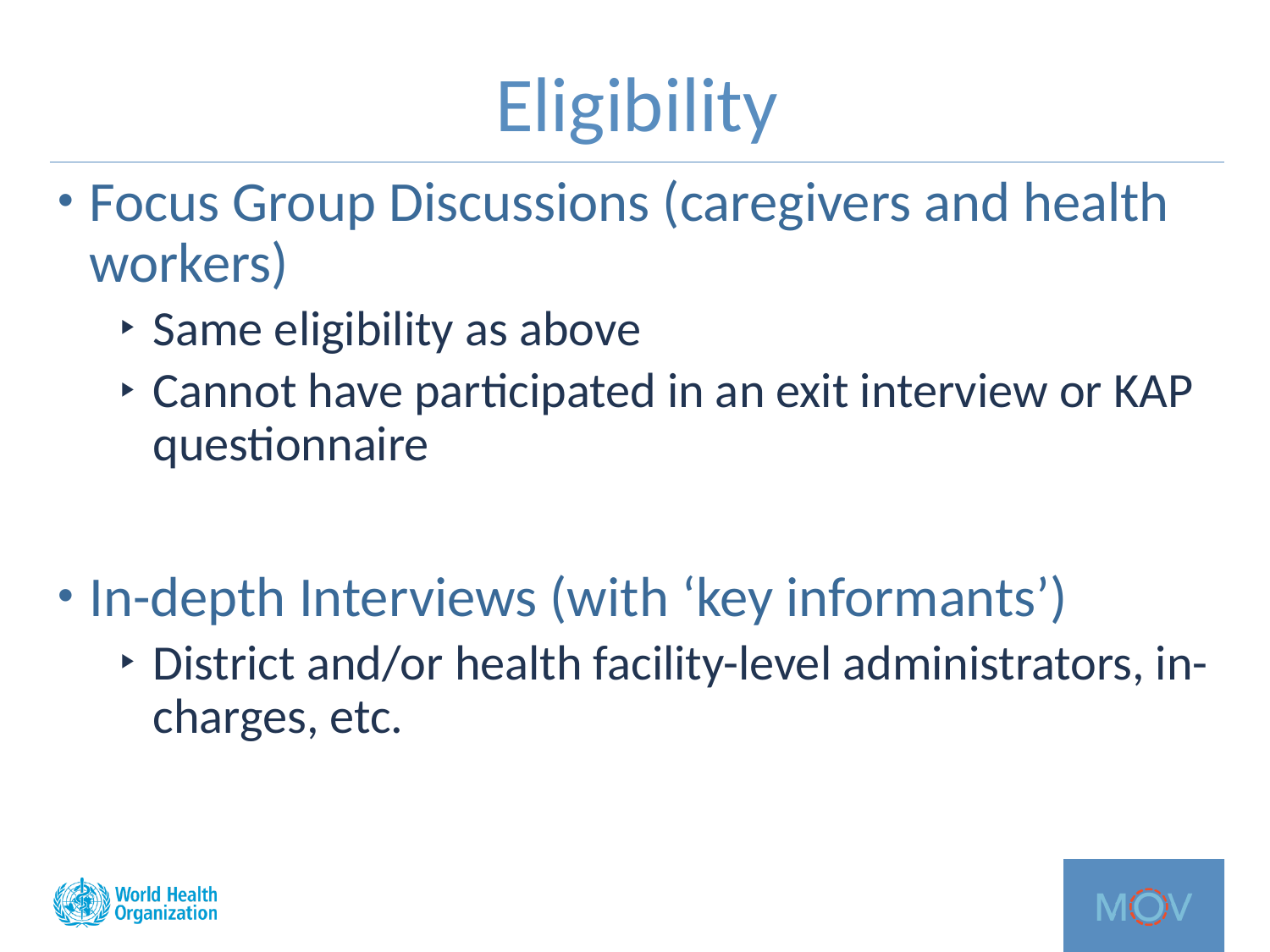

# Eligibility
Focus Group Discussions (caregivers and health workers)
Same eligibility as above
Cannot have participated in an exit interview or KAP questionnaire

In-depth Interviews (with ‘key informants’)
District and/or health facility-level administrators, in-charges, etc.